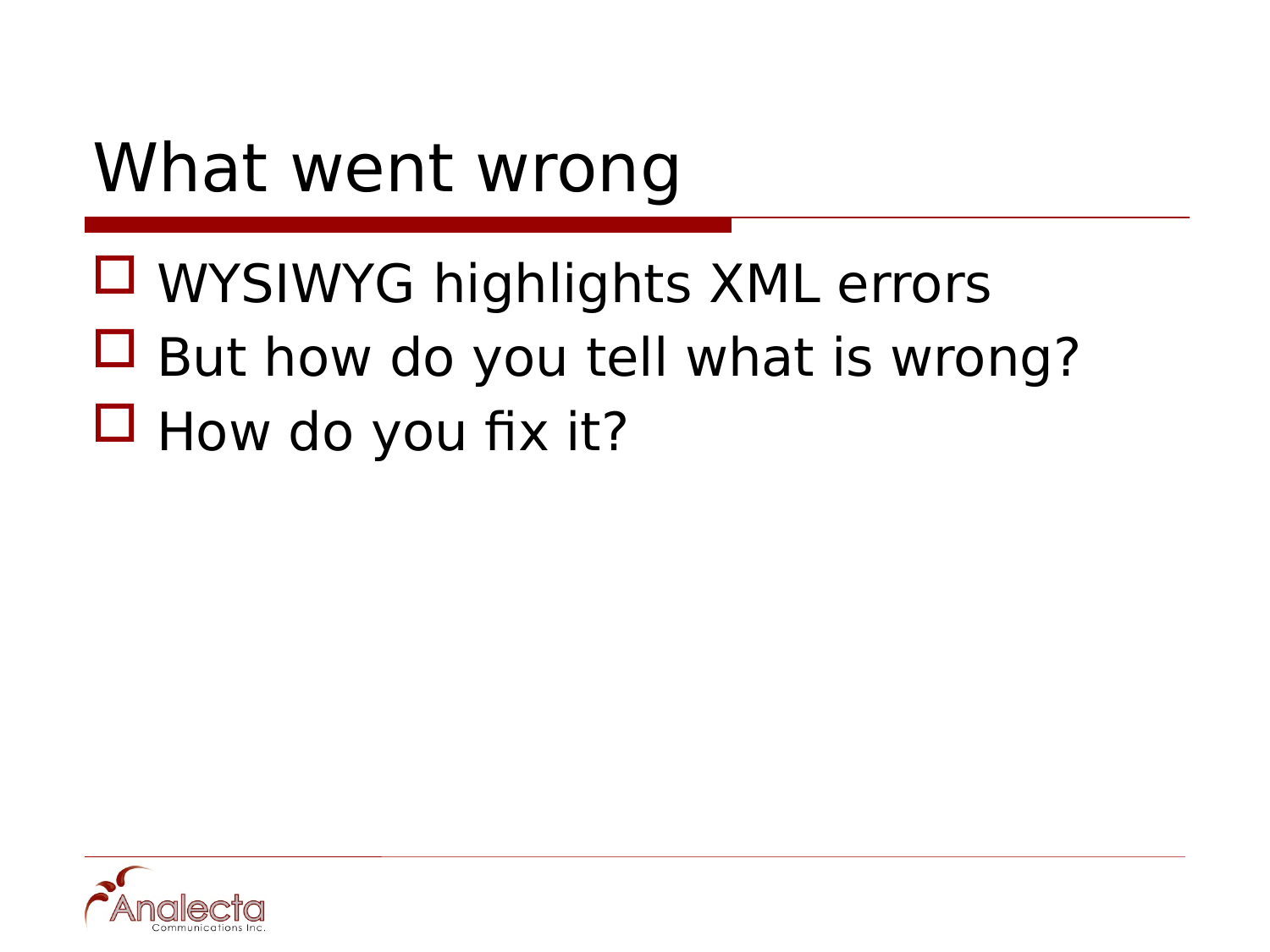

# What went wrong
WYSIWYG highlights XML errors
But how do you tell what is wrong?
How do you fix it?